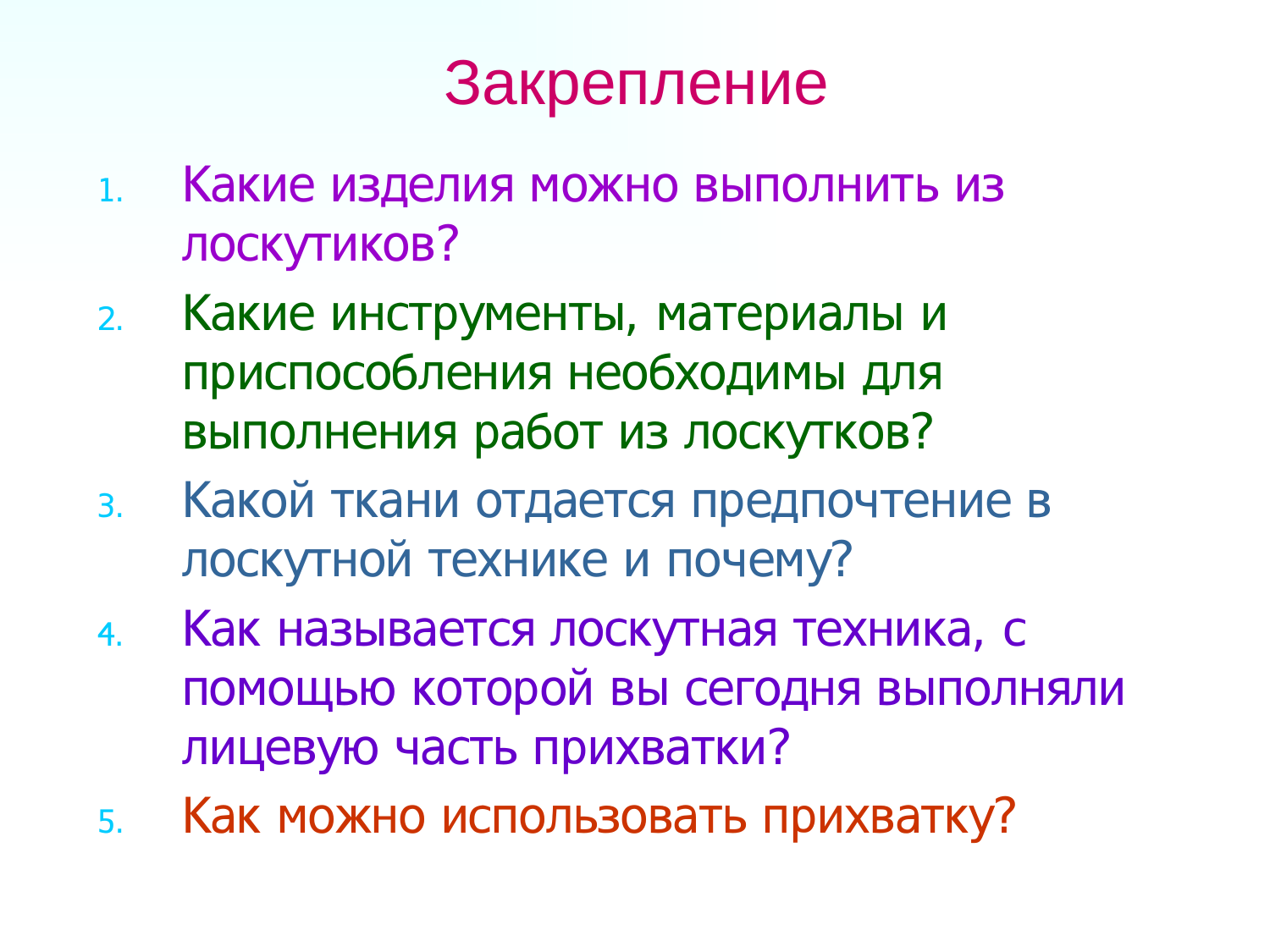

# Закрепление
Какие изделия можно выполнить из лоскутиков?
Какие инструменты, материалы и приспособления необходимы для выполнения работ из лоскутков?
Какой ткани отдается предпочтение в лоскутной технике и почему?
Как называется лоскутная техника, с помощью которой вы сегодня выполняли лицевую часть прихватки?
Как можно использовать прихватку?